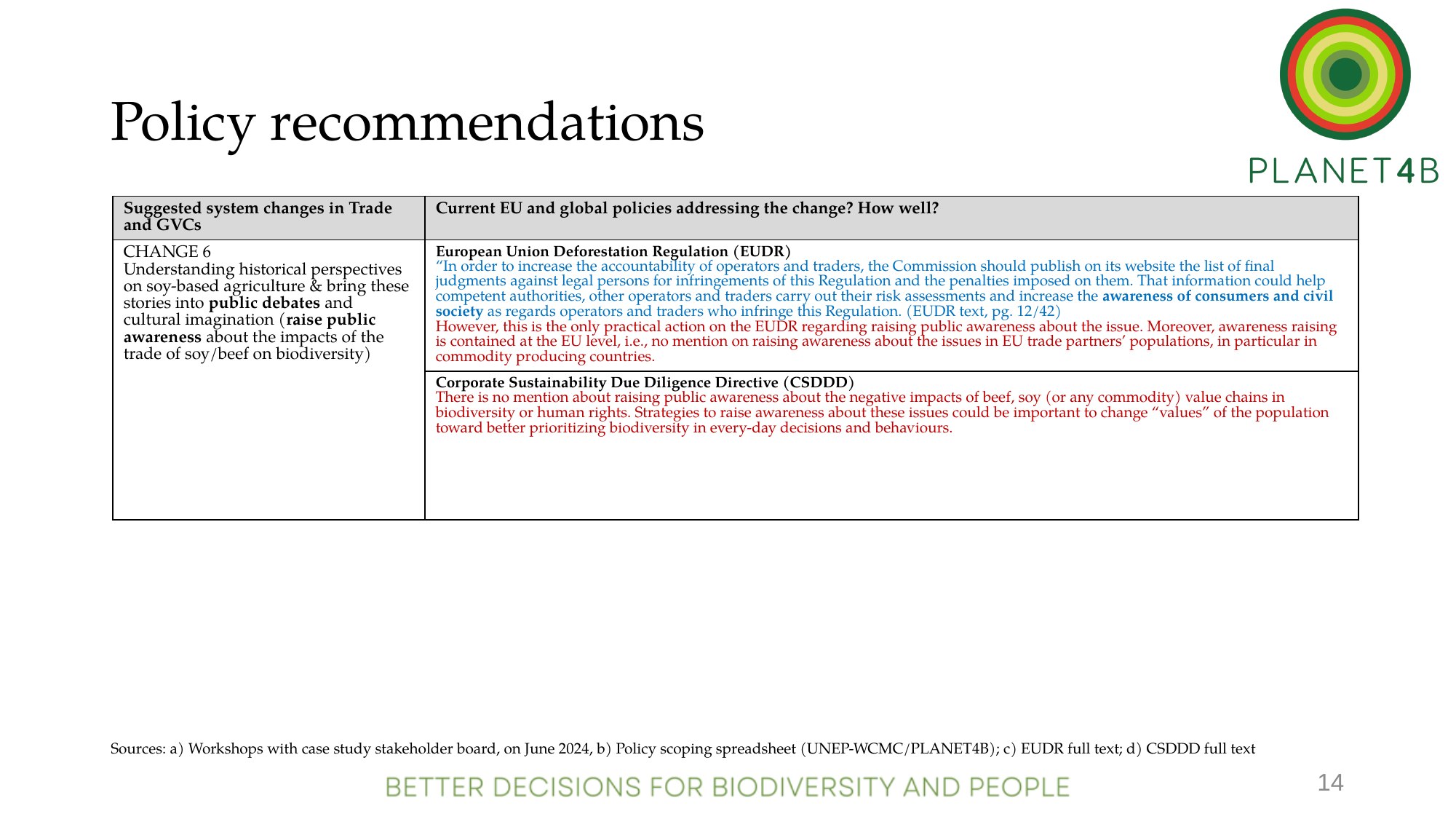

# Policy recommendations
| Suggested system changes in Trade and GVCs | Current EU and global policies addressing the change? How well? |
| --- | --- |
| CHANGE 6 Understanding historical perspectives on soy-based agriculture & bring these stories into public debates and cultural imagination (raise public awareness about the impacts of the trade of soy/beef on biodiversity) | European Union Deforestation Regulation (EUDR) “In order to increase the accountability of operators and traders, the Commission should publish on its website the list of final judgments against legal persons for infringements of this Regulation and the penalties imposed on them. That information could help competent authorities, other operators and traders carry out their risk assessments and increase the awareness of consumers and civil society as regards operators and traders who infringe this Regulation. (EUDR text, pg. 12/42)  However, this is the only practical action on the EUDR regarding raising public awareness about the issue. Moreover, awareness raising is contained at the EU level, i.e., no mention on raising awareness about the issues in EU trade partners’ populations, in particular in commodity producing countries. |
|  | Corporate Sustainability Due Diligence Directive (CSDDD) There is no mention about raising public awareness about the negative impacts of beef, soy (or any commodity) value chains in biodiversity or human rights. Strategies to raise awareness about these issues could be important to change “values” of the population toward better prioritizing biodiversity in every-day decisions and behaviours. |

Sources: a) Workshops with case study stakeholder board, on June 2024, b) Policy scoping spreadsheet (UNEP-WCMC/PLANET4B); c) EUDR full text; d) CSDDD full text
14